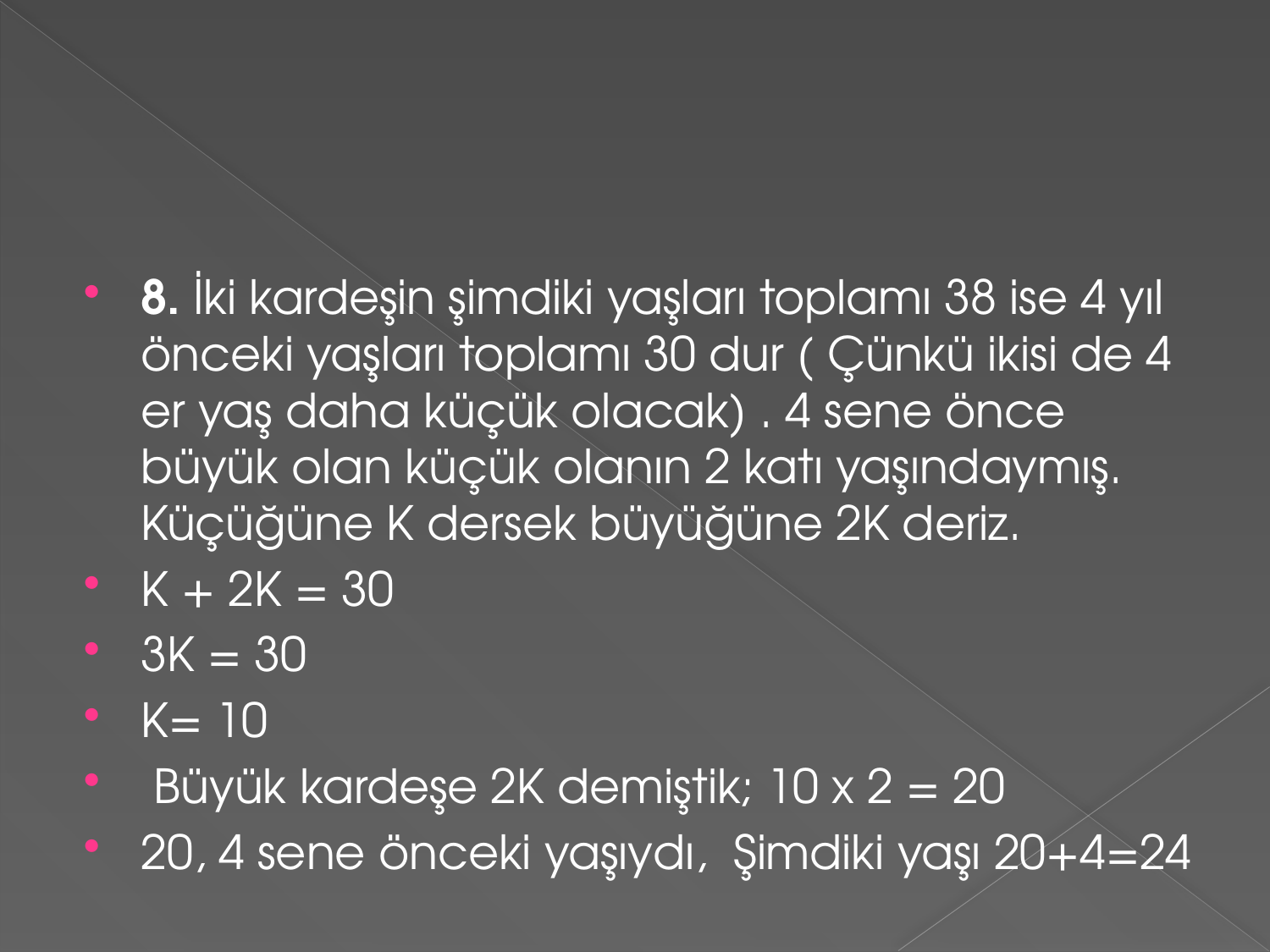

#
8. İki kardeşin şimdiki yaşları toplamı 38 ise 4 yıl önceki yaşları toplamı 30 dur ( Çünkü ikisi de 4 er yaş daha küçük olacak) . 4 sene önce büyük olan küçük olanın 2 katı yaşındaymış. Küçüğüne K dersek büyüğüne 2K deriz.
K + 2K = 30
3K = 30
K= 10
 Büyük kardeşe 2K demiştik; 10 x 2 = 20
20, 4 sene önceki yaşıydı,  Şimdiki yaşı 20+4=24